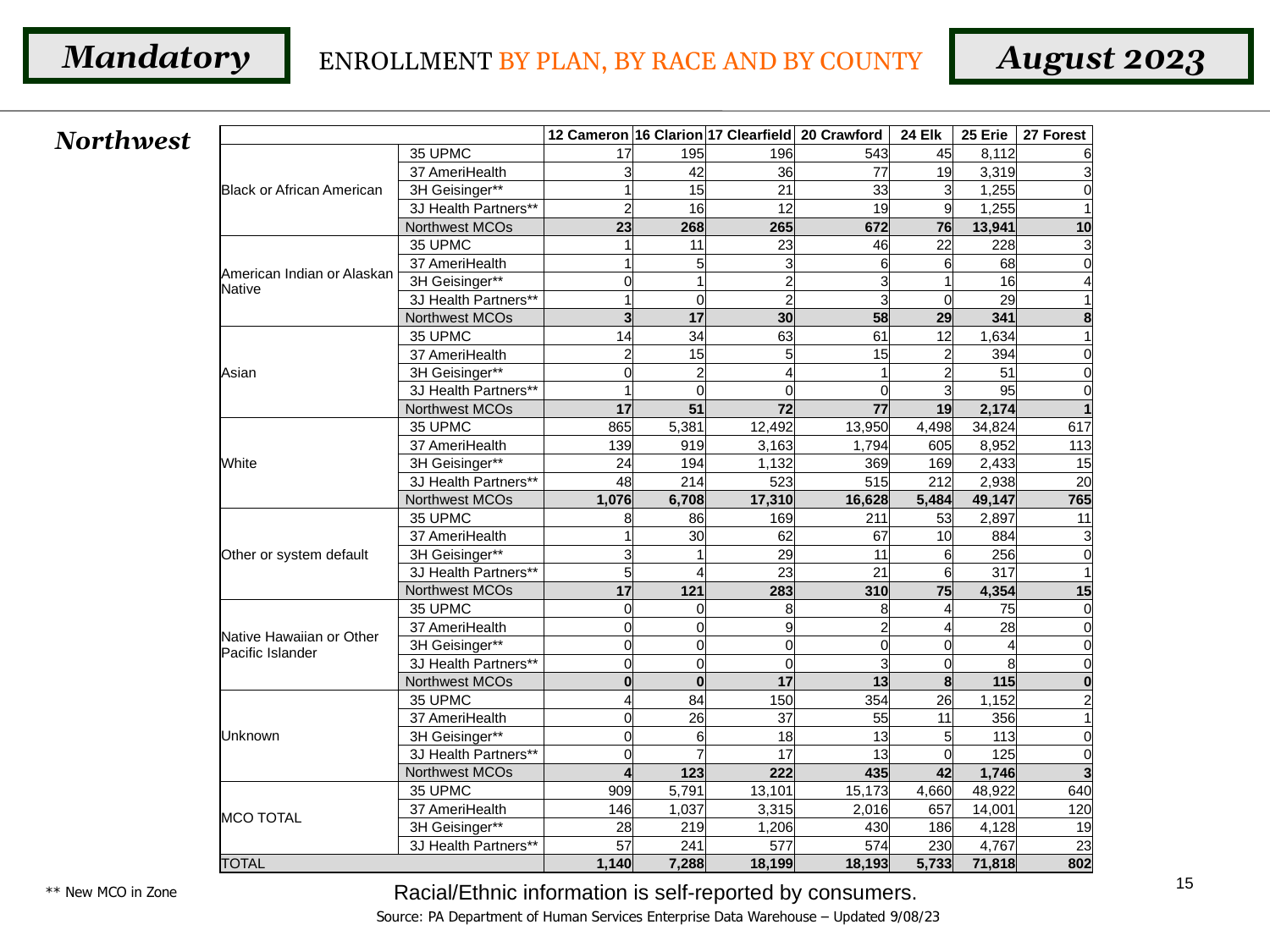

Mandatory
August 2023
ENROLLMENT BY PLAN, BY RACE AND BY COUNTY

Northwest
|  |  | 12 Cameron | 16 Clarion | 17 Clearfield | 20 Crawford | 24 Elk | 25 Erie | 27 Forest |
| --- | --- | --- | --- | --- | --- | --- | --- | --- |
| Black or African American | 35 UPMC | 17 | 195 | 196 | 543 | 45 | 8,112 | 6 |
|  | 37 AmeriHealth | 3 | 42 | 36 | 77 | 19 | 3,319 | 3 |
|  | 3H Geisinger\*\* | 1 | 15 | 21 | 33 | 3 | 1,255 | 0 |
|  | 3J Health Partners\*\* | 2 | 16 | 12 | 19 | 9 | 1,255 | 1 |
|  | Northwest MCOs | 23 | 268 | 265 | 672 | 76 | 13,941 | 10 |
| American Indian or Alaskan Native | 35 UPMC | 1 | 11 | 23 | 46 | 22 | 228 | 3 |
|  | 37 AmeriHealth | 1 | 5 | 3 | 6 | 6 | 68 | 0 |
|  | 3H Geisinger\*\* | 0 | 1 | 2 | 3 | 1 | 16 | 4 |
|  | 3J Health Partners\*\* | 1 | 0 | 2 | 3 | 0 | 29 | 1 |
|  | Northwest MCOs | 3 | 17 | 30 | 58 | 29 | 341 | 8 |
| Asian | 35 UPMC | 14 | 34 | 63 | 61 | 12 | 1,634 | 1 |
|  | 37 AmeriHealth | 2 | 15 | 5 | 15 | 2 | 394 | 0 |
|  | 3H Geisinger\*\* | 0 | 2 | 4 | 1 | 2 | 51 | 0 |
|  | 3J Health Partners\*\* | 1 | 0 | 0 | 0 | 3 | 95 | 0 |
|  | Northwest MCOs | 17 | 51 | 72 | 77 | 19 | 2,174 | 1 |
| White | 35 UPMC | 865 | 5,381 | 12,492 | 13,950 | 4,498 | 34,824 | 617 |
|  | 37 AmeriHealth | 139 | 919 | 3,163 | 1,794 | 605 | 8,952 | 113 |
|  | 3H Geisinger\*\* | 24 | 194 | 1,132 | 369 | 169 | 2,433 | 15 |
|  | 3J Health Partners\*\* | 48 | 214 | 523 | 515 | 212 | 2,938 | 20 |
|  | Northwest MCOs | 1,076 | 6,708 | 17,310 | 16,628 | 5,484 | 49,147 | 765 |
| Other or system default | 35 UPMC | 8 | 86 | 169 | 211 | 53 | 2,897 | 11 |
|  | 37 AmeriHealth | 1 | 30 | 62 | 67 | 10 | 884 | 3 |
|  | 3H Geisinger\*\* | 3 | 1 | 29 | 11 | 6 | 256 | 0 |
|  | 3J Health Partners\*\* | 5 | 4 | 23 | 21 | 6 | 317 | 1 |
|  | Northwest MCOs | 17 | 121 | 283 | 310 | 75 | 4,354 | 15 |
| Native Hawaiian or Other Pacific Islander | 35 UPMC | 0 | 0 | 8 | 8 | 4 | 75 | 0 |
|  | 37 AmeriHealth | 0 | 0 | 9 | 2 | 4 | 28 | 0 |
|  | 3H Geisinger\*\* | 0 | 0 | 0 | 0 | 0 | 4 | 0 |
|  | 3J Health Partners\*\* | 0 | 0 | 0 | 3 | 0 | 8 | 0 |
|  | Northwest MCOs | 0 | 0 | 17 | 13 | 8 | 115 | 0 |
| Unknown | 35 UPMC | 4 | 84 | 150 | 354 | 26 | 1,152 | 2 |
|  | 37 AmeriHealth | 0 | 26 | 37 | 55 | 11 | 356 | 1 |
|  | 3H Geisinger\*\* | 0 | 6 | 18 | 13 | 5 | 113 | 0 |
|  | 3J Health Partners\*\* | 0 | 7 | 17 | 13 | 0 | 125 | 0 |
|  | Northwest MCOs | 4 | 123 | 222 | 435 | 42 | 1,746 | 3 |
| MCO TOTAL | 35 UPMC | 909 | 5,791 | 13,101 | 15,173 | 4,660 | 48,922 | 640 |
|  | 37 AmeriHealth | 146 | 1,037 | 3,315 | 2,016 | 657 | 14,001 | 120 |
|  | 3H Geisinger\*\* | 28 | 219 | 1,206 | 430 | 186 | 4,128 | 19 |
|  | 3J Health Partners\*\* | 57 | 241 | 577 | 574 | 230 | 4,767 | 23 |
| TOTAL |  | 1,140 | 7,288 | 18,199 | 18,193 | 5,733 | 71,818 | 802 |
15
Racial/Ethnic information is self-reported by consumers.
** New MCO in Zone
Source: PA Department of Human Services Enterprise Data Warehouse – Updated 9/08/23